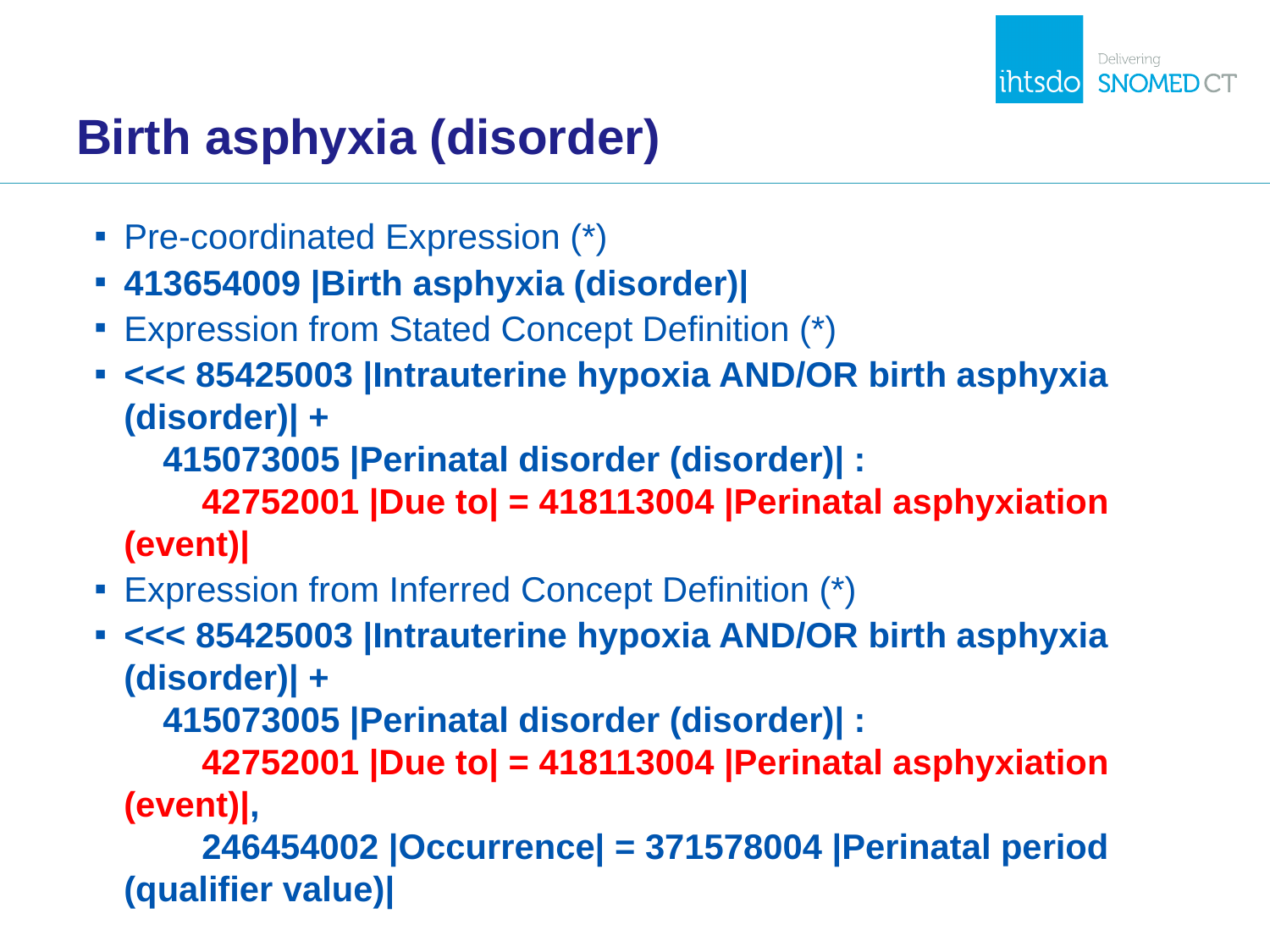

# Birth asphyxia (disorder)
Pre-coordinated Expression (*)
413654009 |Birth asphyxia (disorder)|
Expression from Stated Concept Definition (*)
<<< 85425003 |Intrauterine hypoxia AND/OR birth asphyxia (disorder)| +
    415073005 |Perinatal disorder (disorder)| :
        42752001 |Due to| = 418113004 |Perinatal asphyxiation (event)|
Expression from Inferred Concept Definition (*)
<<< 85425003 |Intrauterine hypoxia AND/OR birth asphyxia (disorder)| +
    415073005 |Perinatal disorder (disorder)| :
        42752001 |Due to| = 418113004 |Perinatal asphyxiation (event)|,
        246454002 |Occurrence| = 371578004 |Perinatal period (qualifier value)|